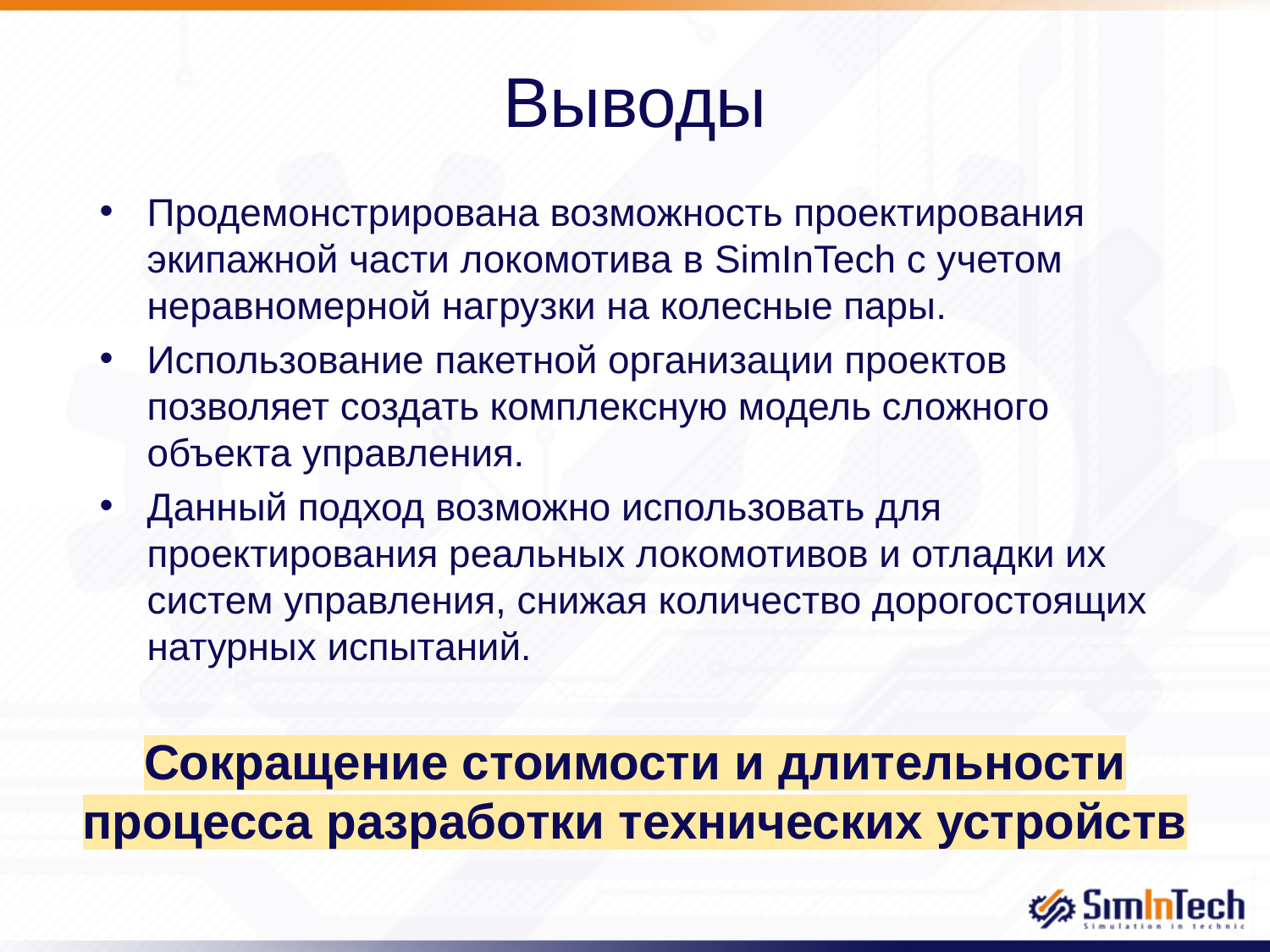

# Выводы
Продемонстрирована возможность проектирования экипажной части локомотива в SimInTech с учетом неравномерной нагрузки на колесные пары.
Использование пакетной организации проектов позволяет создать комплексную модель сложного объекта управления.
Данный подход возможно использовать для проектирования реальных локомотивов и отладки их систем управления, снижая количество дорогостоящих натурных испытаний.
Сокращение стоимости и длительности процесса разработки технических устройств